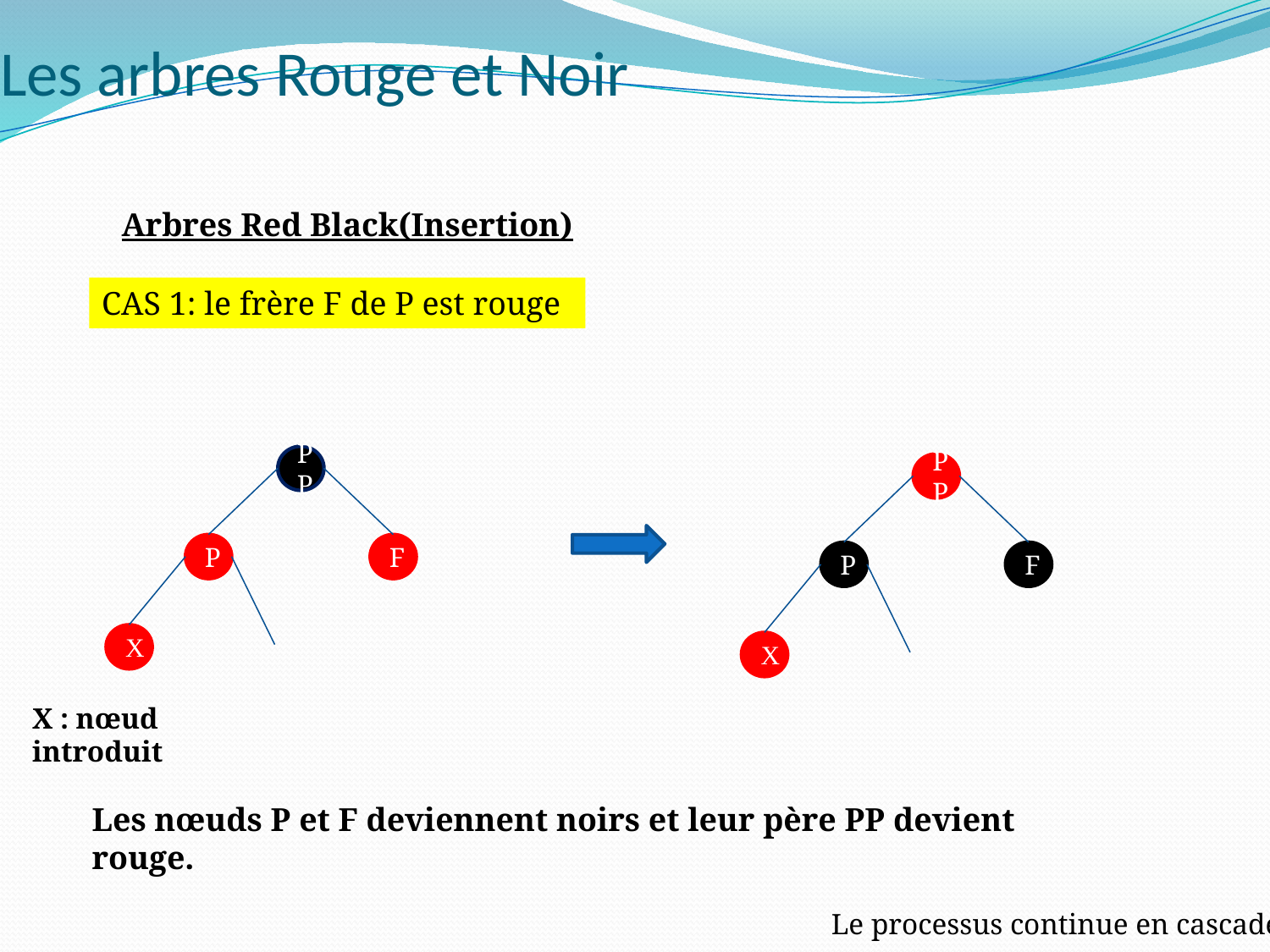

# Les arbres Rouge et Noir

Arbres Red Black(Insertion)
CAS 1: le frère F de P est rouge
PP
P
F
X
PP
P
F
X

X : nœud introduit
Les nœuds P et F deviennent noirs et leur père PP devient rouge.
Le processus continue en cascade